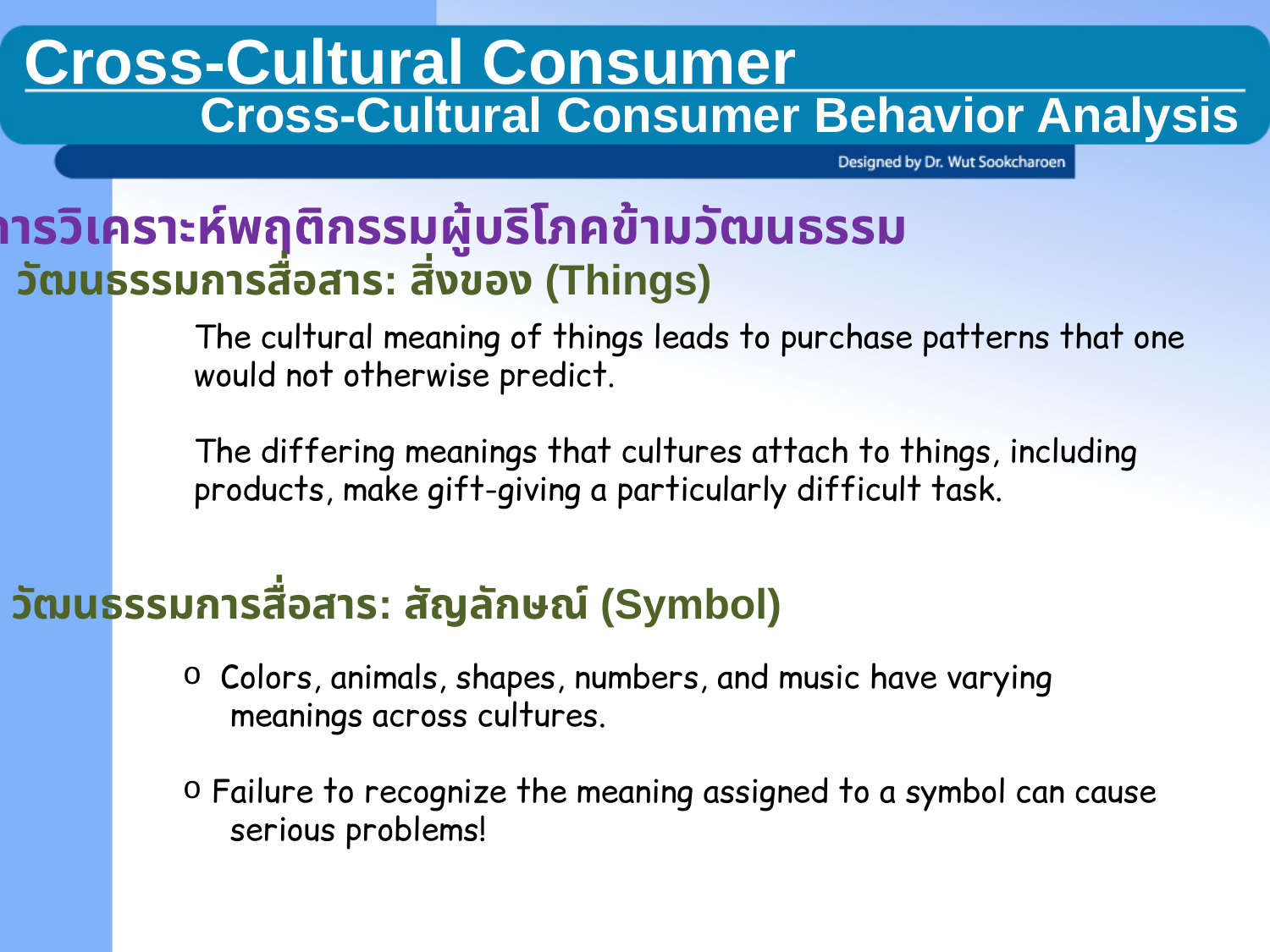

Cross-Cultural Consumer
Cross-Cultural Consumer Behavior Analysis
การวิเคราะห์พฤติกรรมผู้บริโภคข้ามวัฒนธรรม
วัฒนธรรมการสื่อสาร: สิ่งของ (Things)
The cultural meaning of things leads to purchase patterns that one would not otherwise predict.

The differing meanings that cultures attach to things, including products, make gift-giving a particularly difficult task.
วัฒนธรรมการสื่อสาร: สัญลักษณ์ (Symbol)
  Colors, animals, shapes, numbers, and music have varying
     meanings across cultures.

 Failure to recognize the meaning assigned to a symbol can cause
     serious problems!